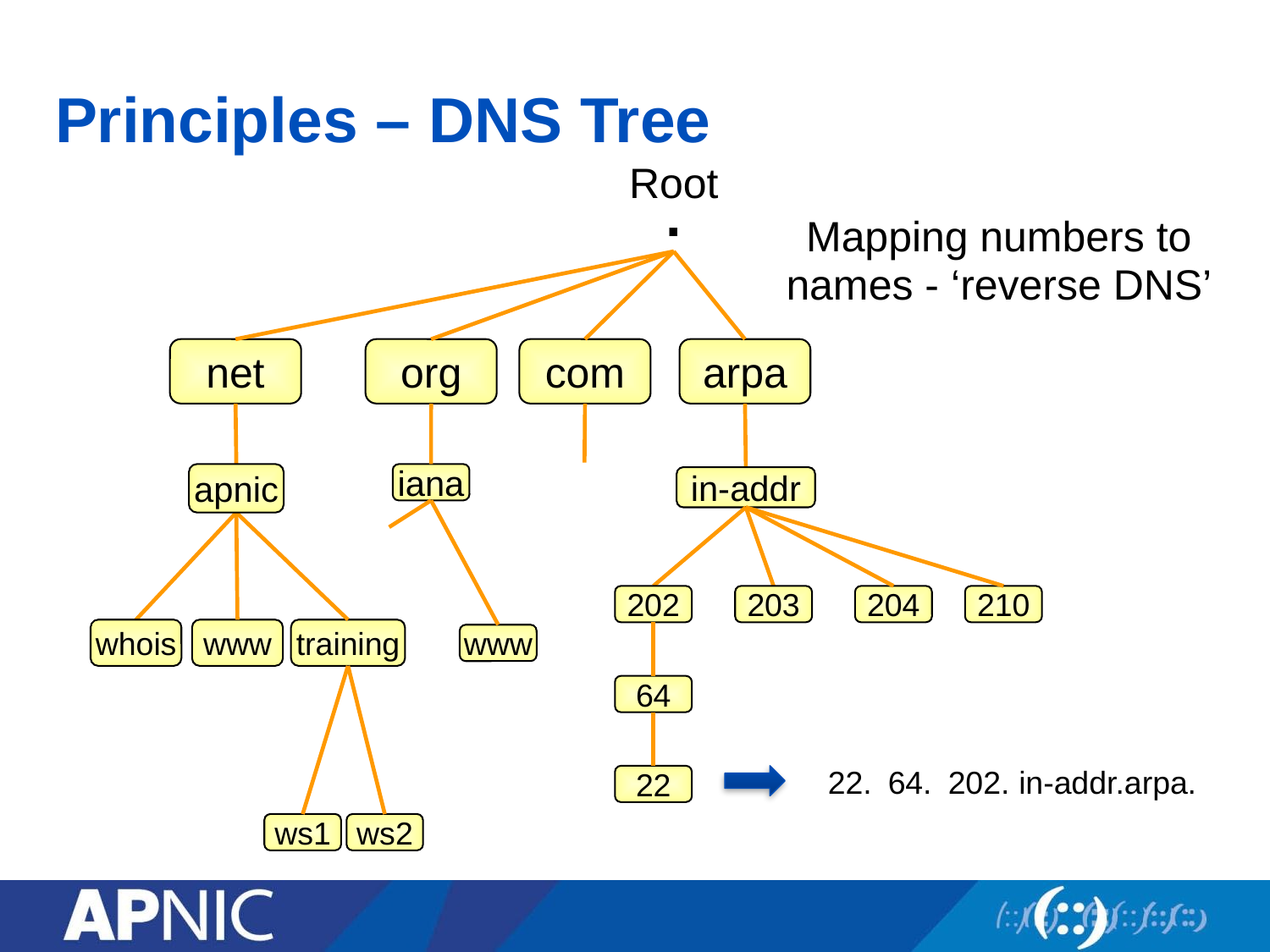

# Principles – DNS Tree
Root
.
Mapping numbers to names - ‘reverse DNS’
net
org
com
arpa
apnic
iana
in-addr
202
203
204
210
whois
www
training
www
64
22.
64.
202.
in-addr.arpa.
22

ws1
ws2